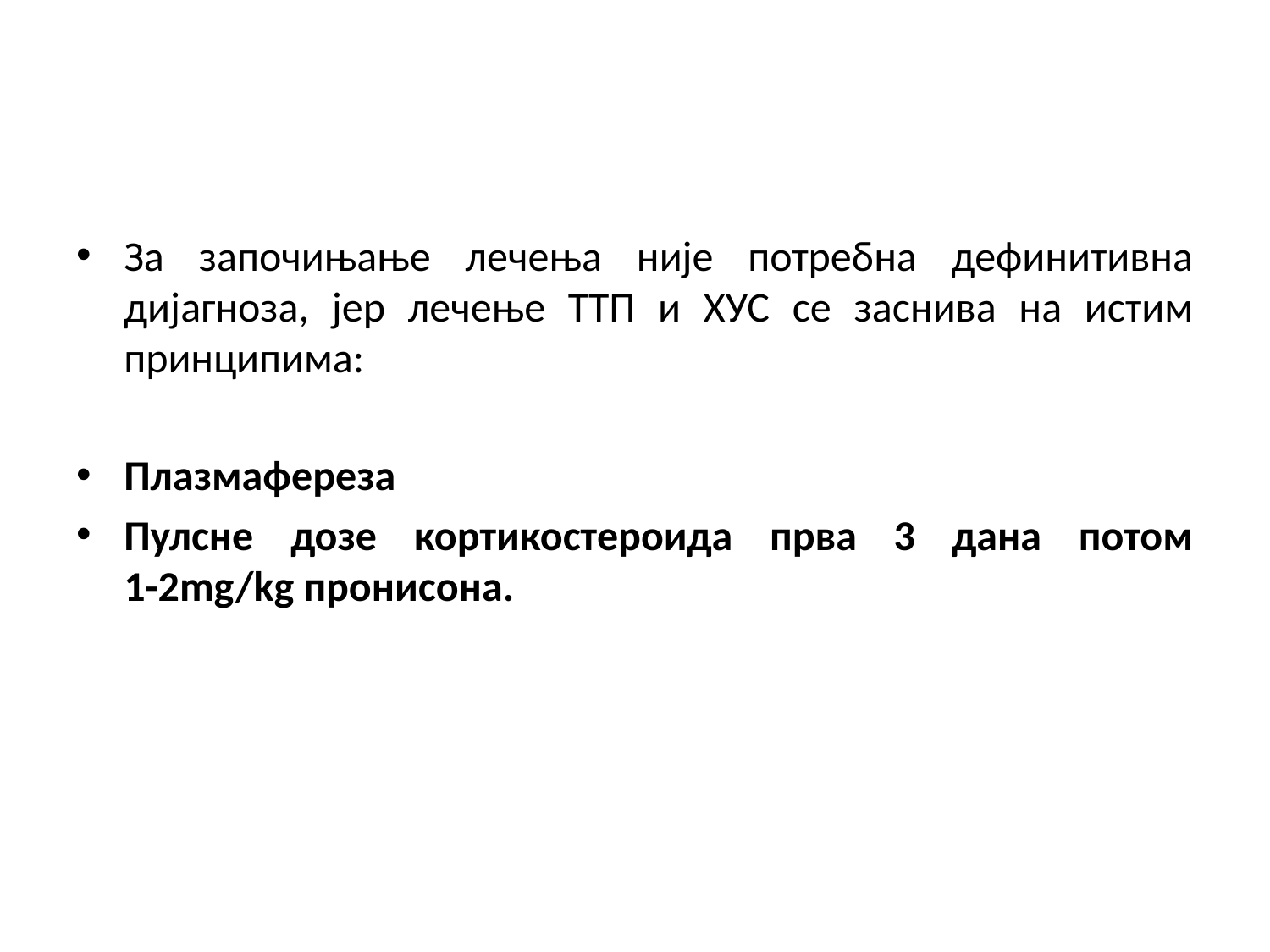

#
За започињање лечења није потребна дефинитивна дијагноза, јер лечење ТТП и ХУС се заснива на истим принципима:

Плазмафереза
Пулсне дозе кортикостероида прва 3 дана потом 1-2mg/kg пронисона.